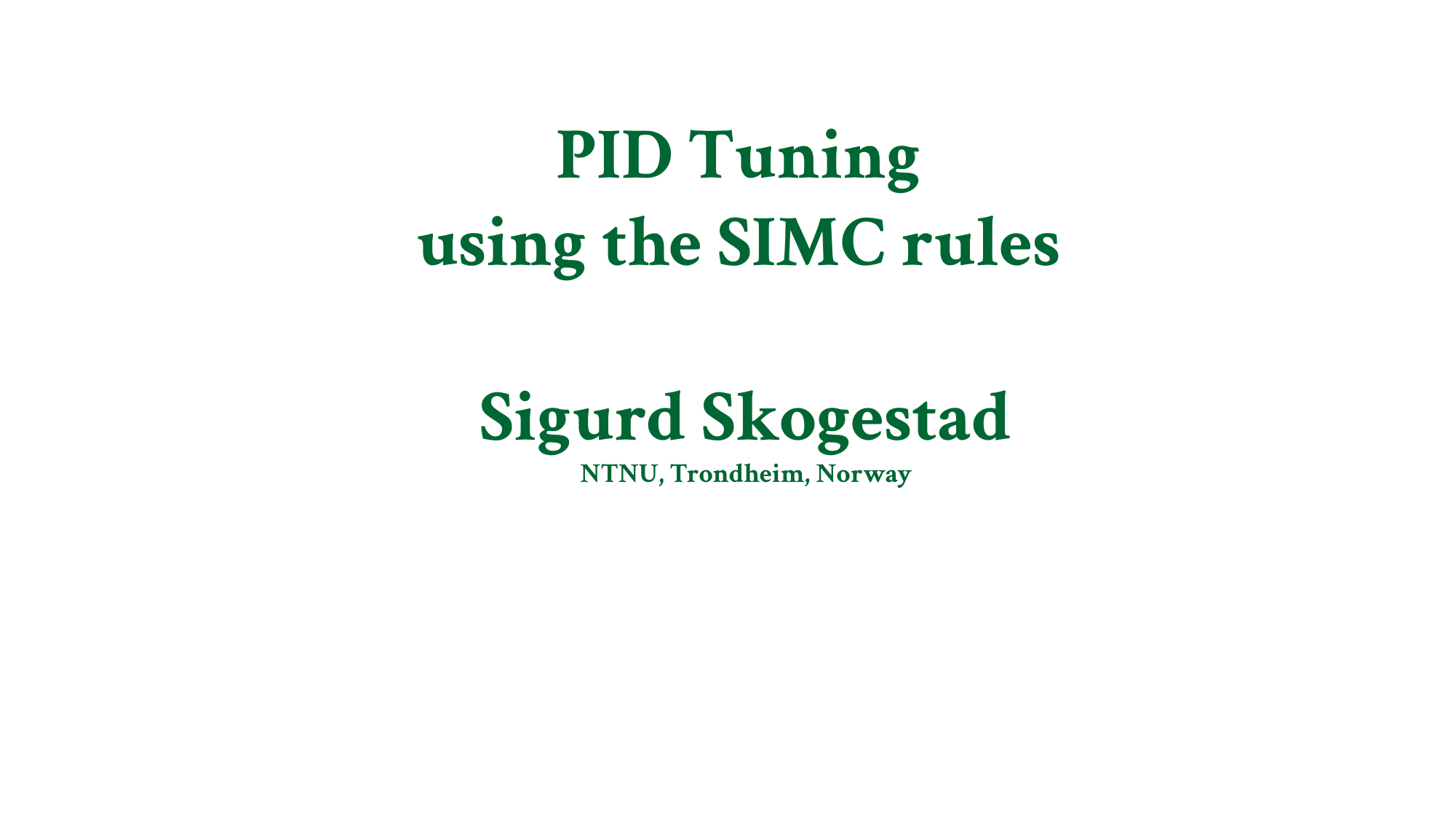

# PID Tuning using the SIMC rules Sigurd Skogestad NTNU, Trondheim, Norway